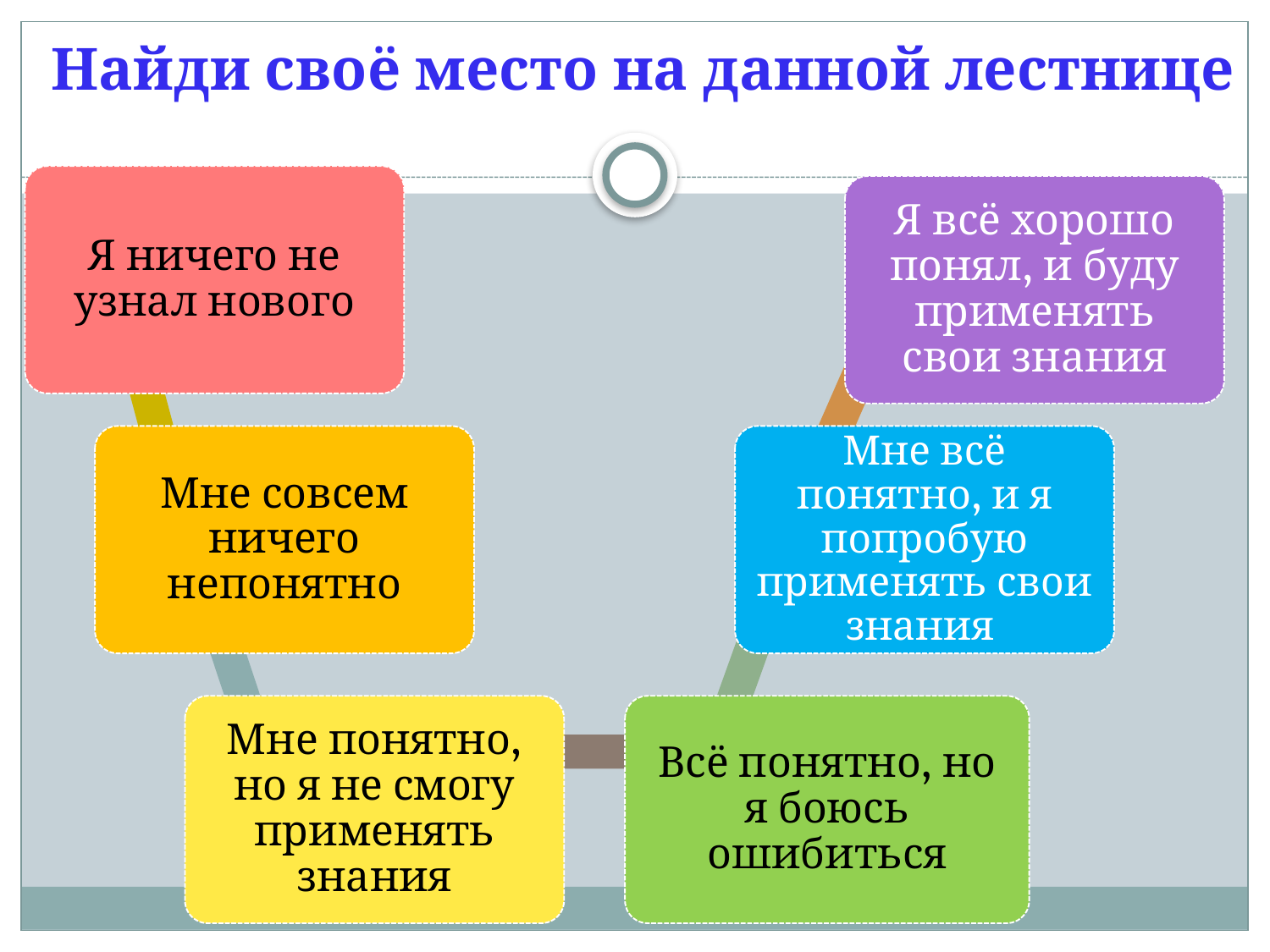

# Найди своё место на данной лестнице
Я ничего не узнал нового
Мне совсем ничего непонятно
Мне понятно, но я не смогу применять знания
Всё понятно, но я боюсь ошибиться
Мне всё понятно, и я попробую применять свои знания
Я всё хорошо понял, и буду применять свои знания